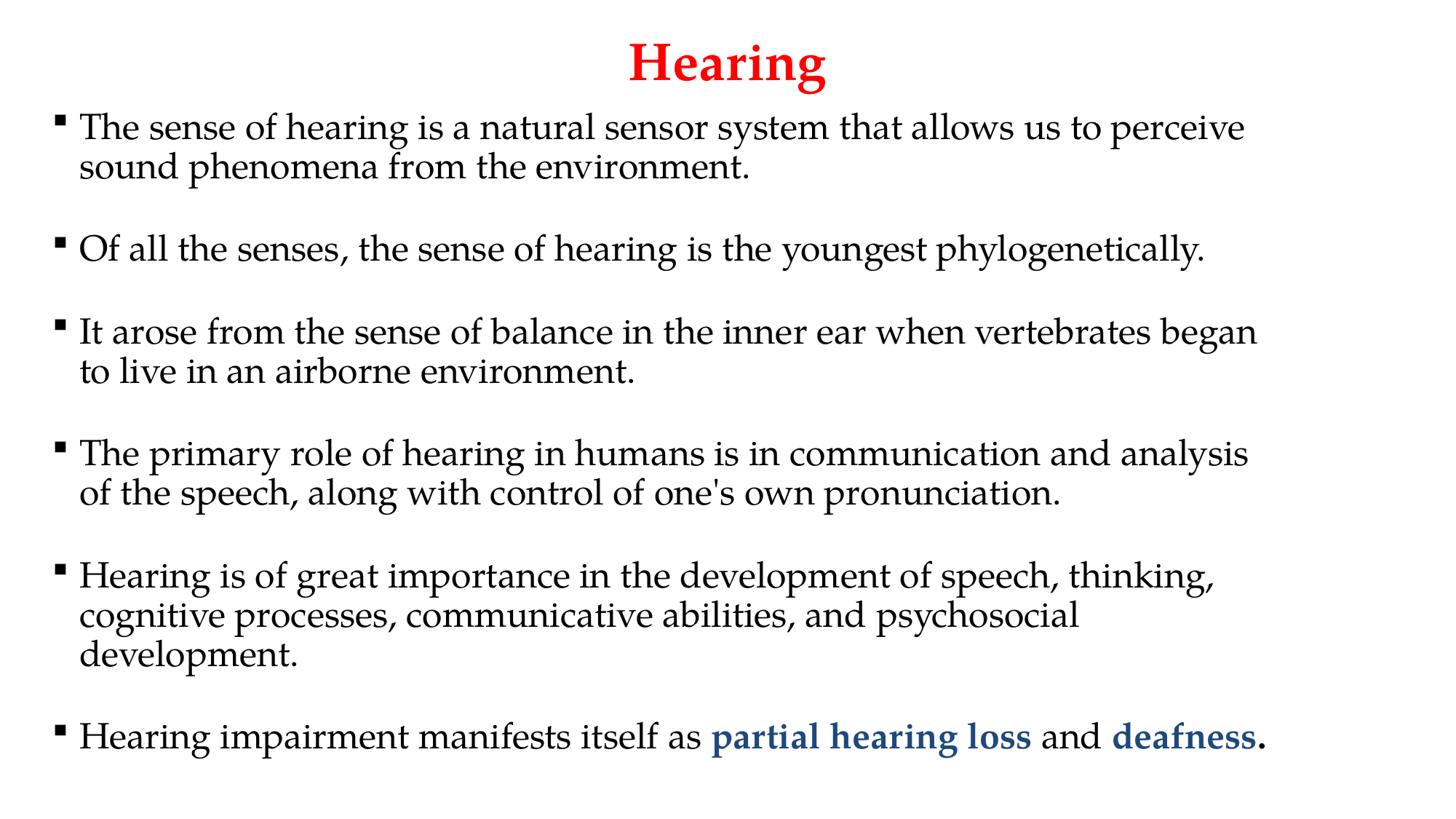

Hearing
The sense of hearing is a natural sensor system that allows us to perceive sound phenomena from the environment.

Of all the senses, the sense of hearing is the youngest phylogenetically.

It arose from the sense of balance in the inner ear when vertebrates began to live in an airborne environment.

The primary role of hearing in humans is in communication and analysis of the speech, along with control of one's own pronunciation.

Hearing is of great importance in the development of speech, thinking, cognitive processes, communicative abilities, and psychosocial development.

Hearing impairment manifests itself as partial hearing loss and deafness.